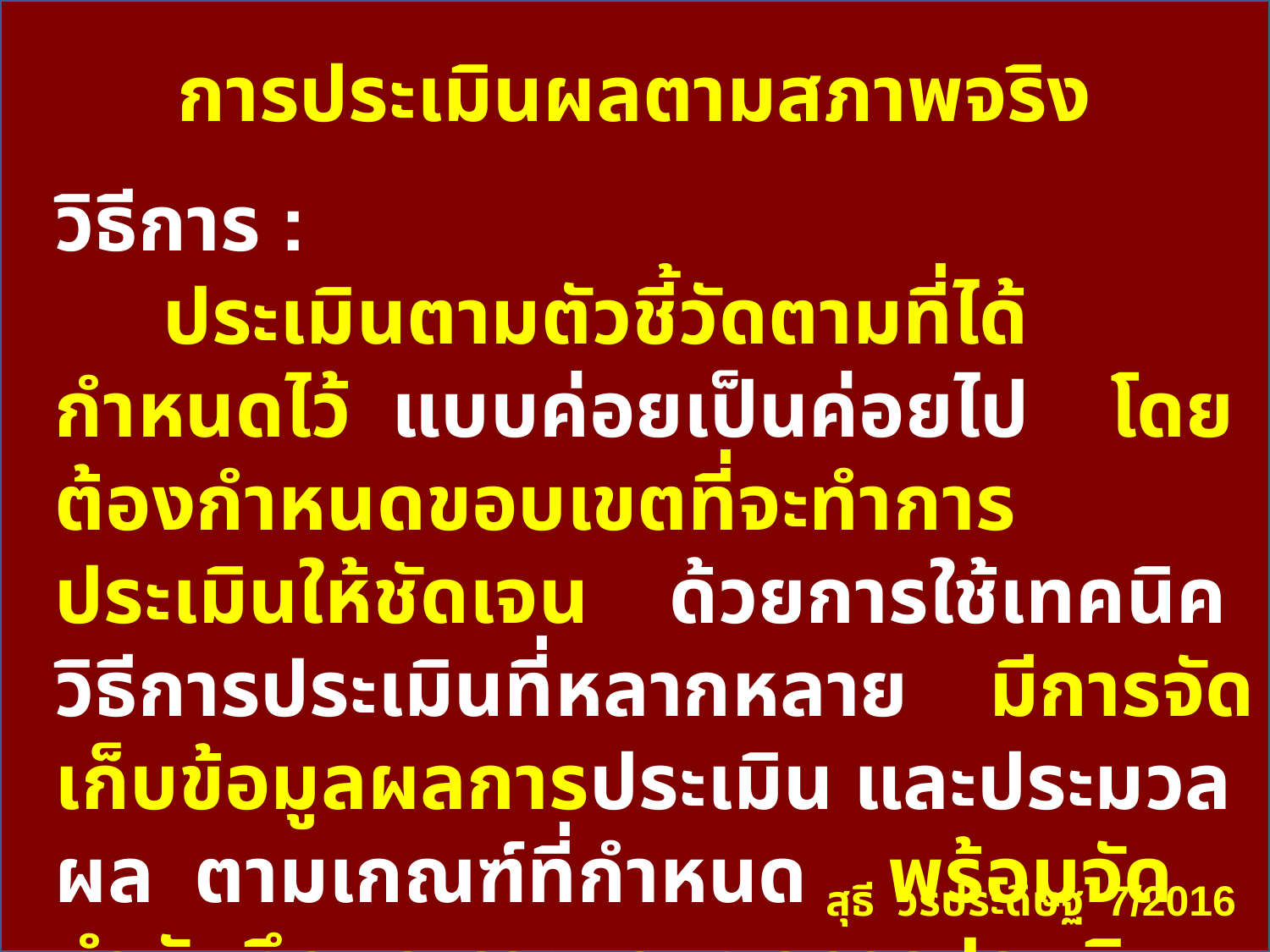

# การประเมินผลตามสภาพจริง
วิธีการ :
     ประเมินตามตัวชี้วัดตามที่ได้กำหนดไว้  แบบค่อยเป็นค่อยไป    โดยต้องกำหนดขอบเขตที่จะทำการประเมินให้ชัดเจน    ด้วยการใช้เทคนิค วิธีการประเมินที่หลากหลาย    มีการจัดเก็บข้อมูลผลการประเมิน และประมวลผล  ตามเกณฑ์ที่กำหนด    พร้อมจัดทำบันทึกและรายงานผลการประเมิน

สุธี  วรประดิษฐ  7/2016